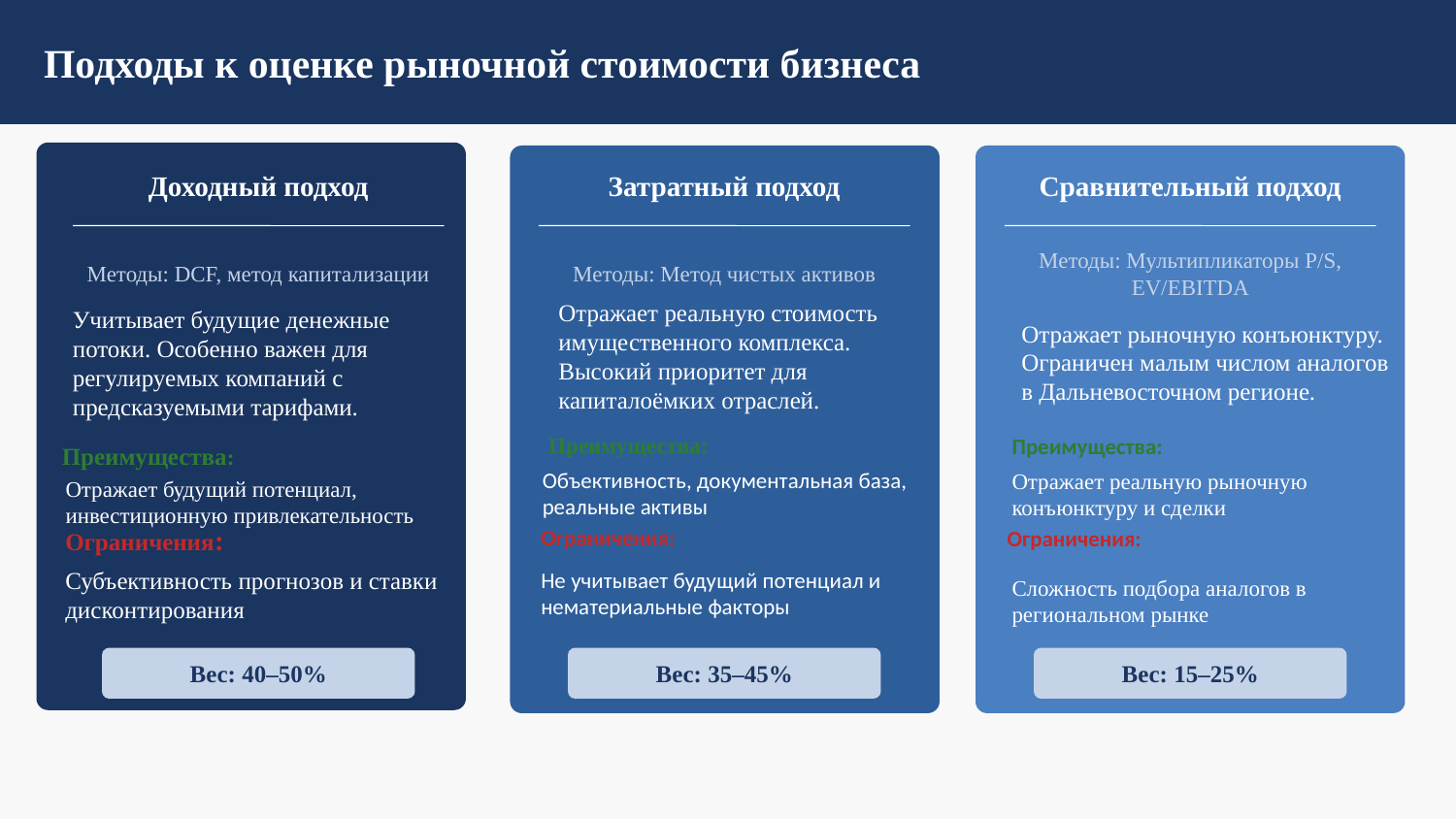

Подходы к оценке рыночной стоимости бизнеса

Доходный подход

Затратный подход

Сравнительный подход
Отражает реальную стоимость имущественного комплекса. Высокий приоритет для капиталоёмких отраслей.

Отражает рыночную конъюнктуру. Ограничен малым числом аналогов в Дальневосточном регионе.
Учитывает будущие денежные потоки. Особенно важен для регулируемых компаний с предсказуемыми тарифами.
Методы: DCF, метод капитализации
Методы: Метод чистых активов
Методы: Мультипликаторы P/S, EV/EBITDA
Преимущества:
Преимущества:
Преимущества:
Объективность, документальная база, реальные активы
Отражает реальную рыночную конъюнктуру и сделки
Отражает будущий потенциал, инвестиционную привлекательность
Ограничения:
Ограничения:
Ограничения:
Не учитывает будущий потенциал и нематериальные факторы
Субъективность прогнозов и ставки дисконтирования
Сложность подбора аналогов в региональном рынке

Вес: 40–50%

Вес: 35–45%

Вес: 15–25%